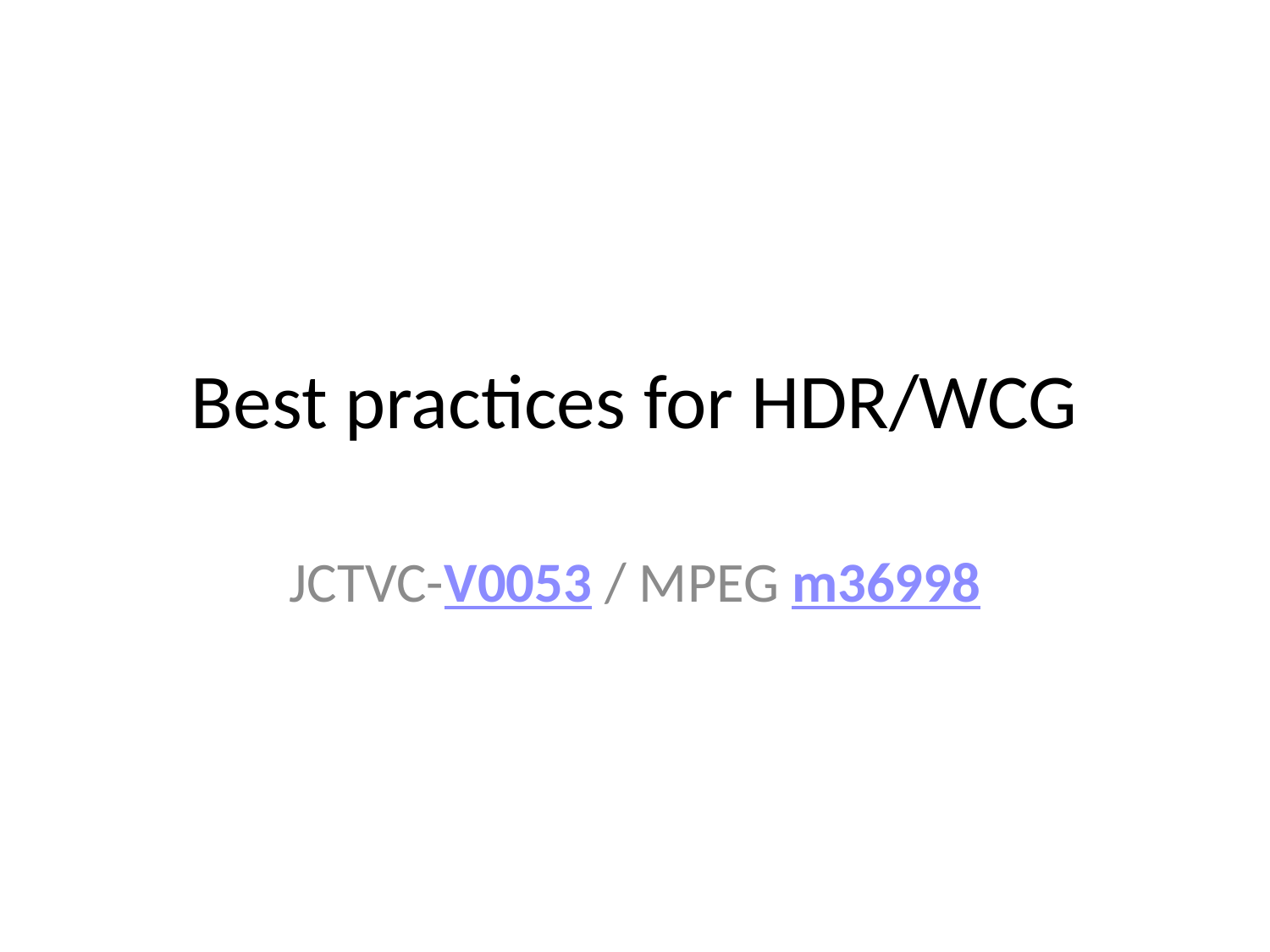

# Best practices for HDR/WCG
JCTVC-V0053 / MPEG m36998